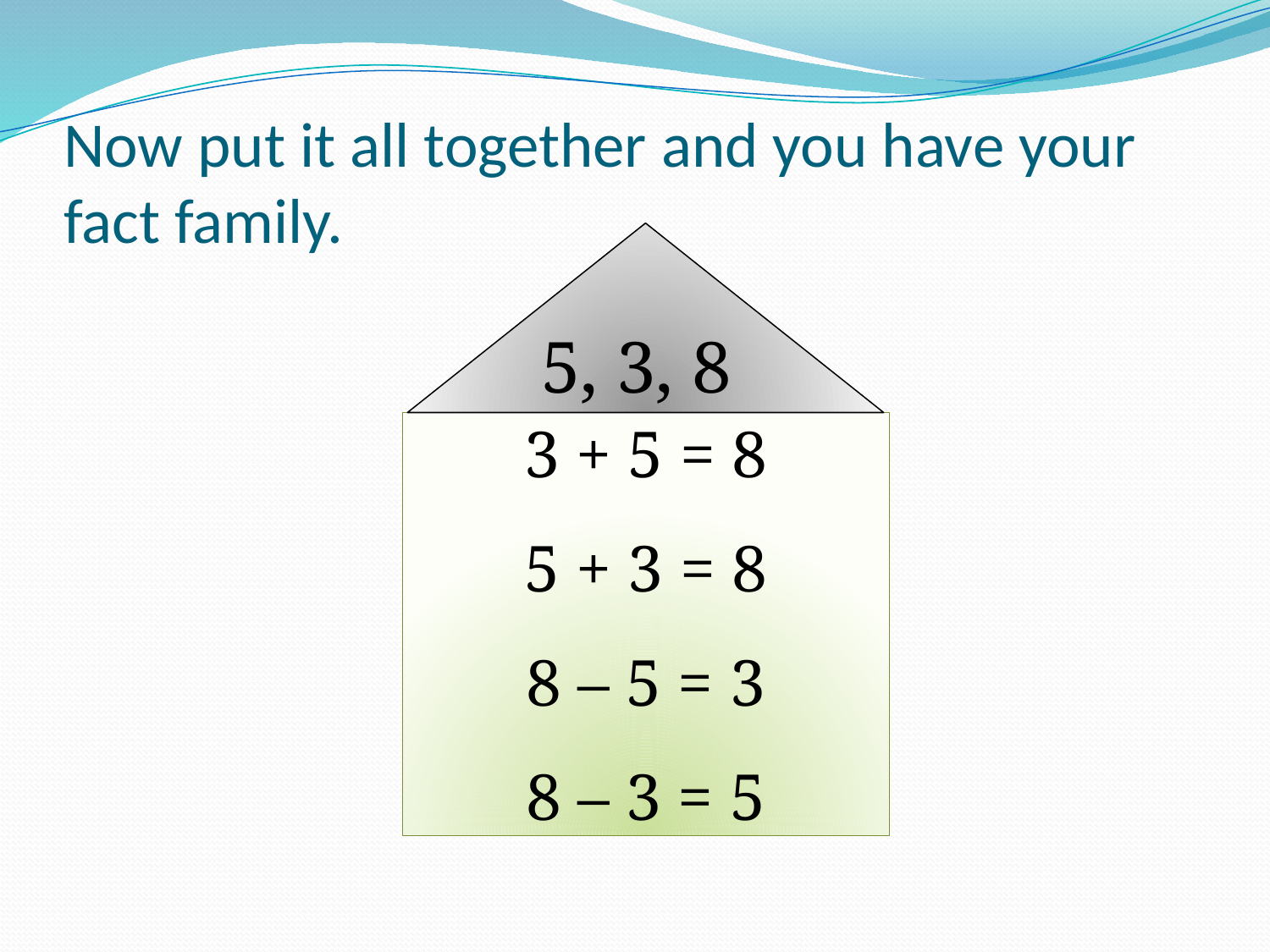

# Now put it all together and you have your fact family.
5, 3, 8

3 + 5 = 8

5 + 3 = 8

8 – 5 = 3

8 – 3 = 5